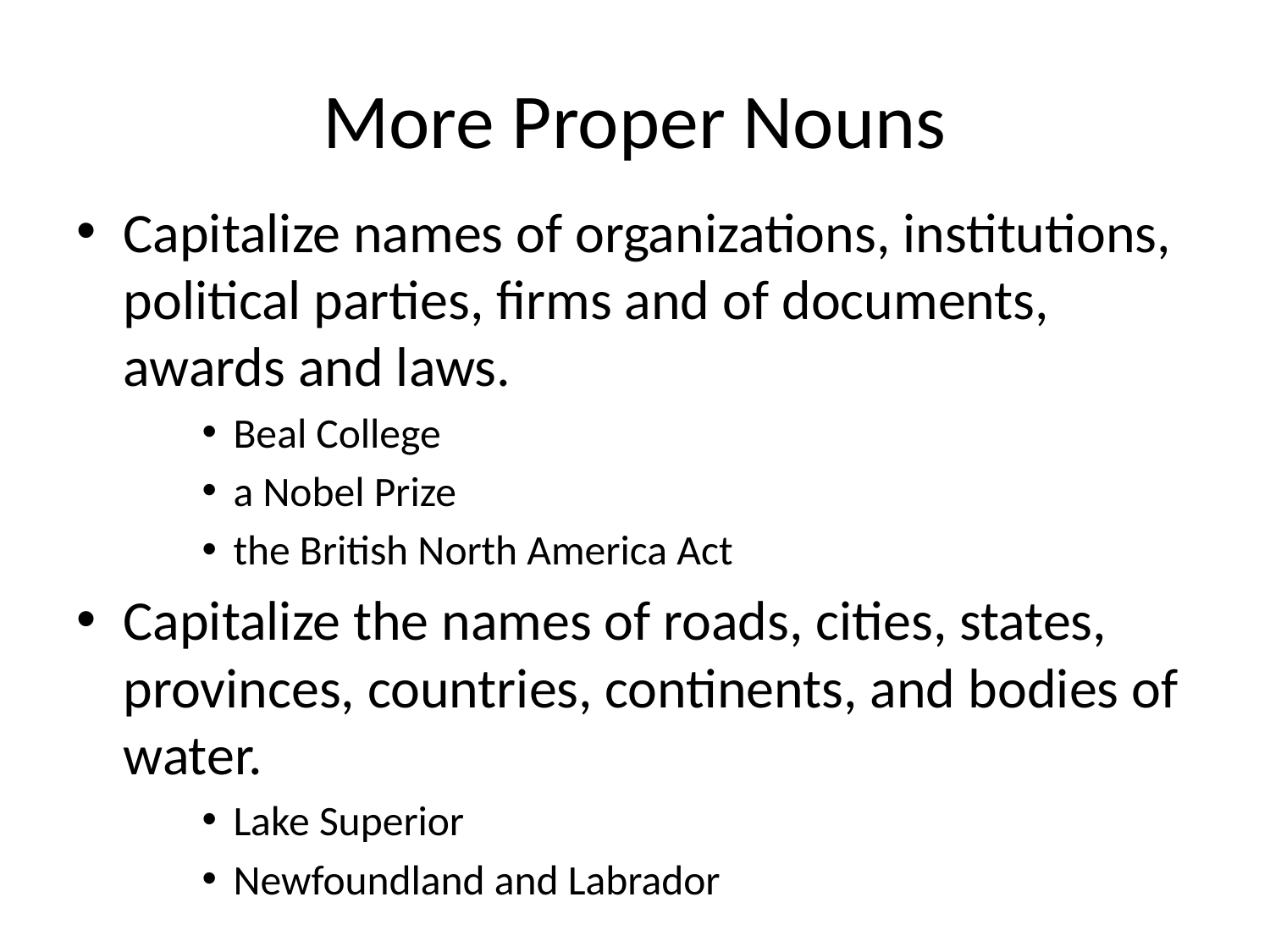

# More Proper Nouns
Capitalize names of organizations, institutions, political parties, firms and of documents, awards and laws.
Beal College
a Nobel Prize
the British North America Act
Capitalize the names of roads, cities, states, provinces, countries, continents, and bodies of water.
Lake Superior
Newfoundland and Labrador